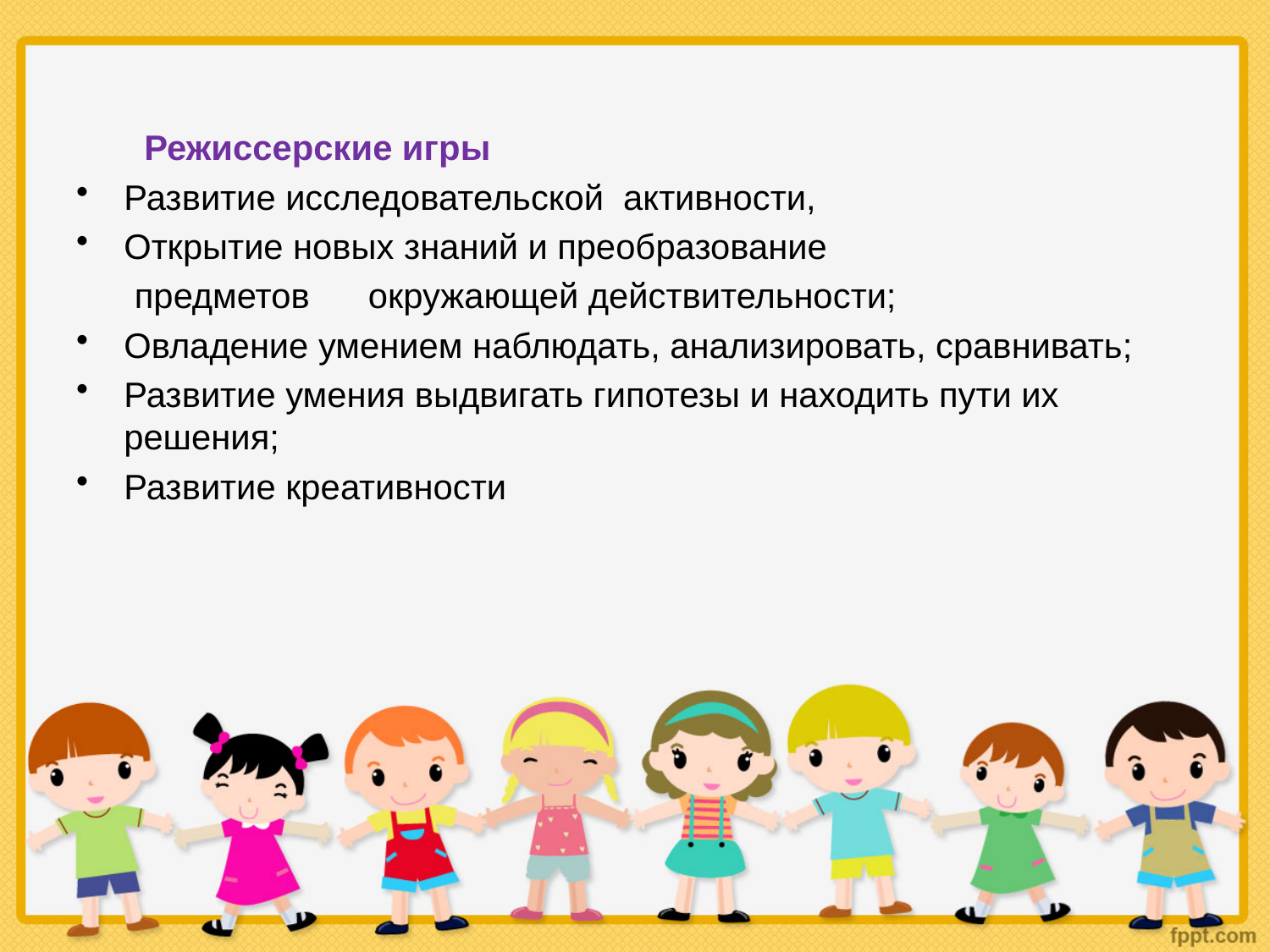

Режиссерские игры
Развитие исследовательской  активности,
Открытие новых знаний и преобразование
      предметов      окружающей действительности;
Овладение умением наблюдать, анализировать, сравнивать;
Развитие умения выдвигать гипотезы и находить пути их решения;
Развитие креативности